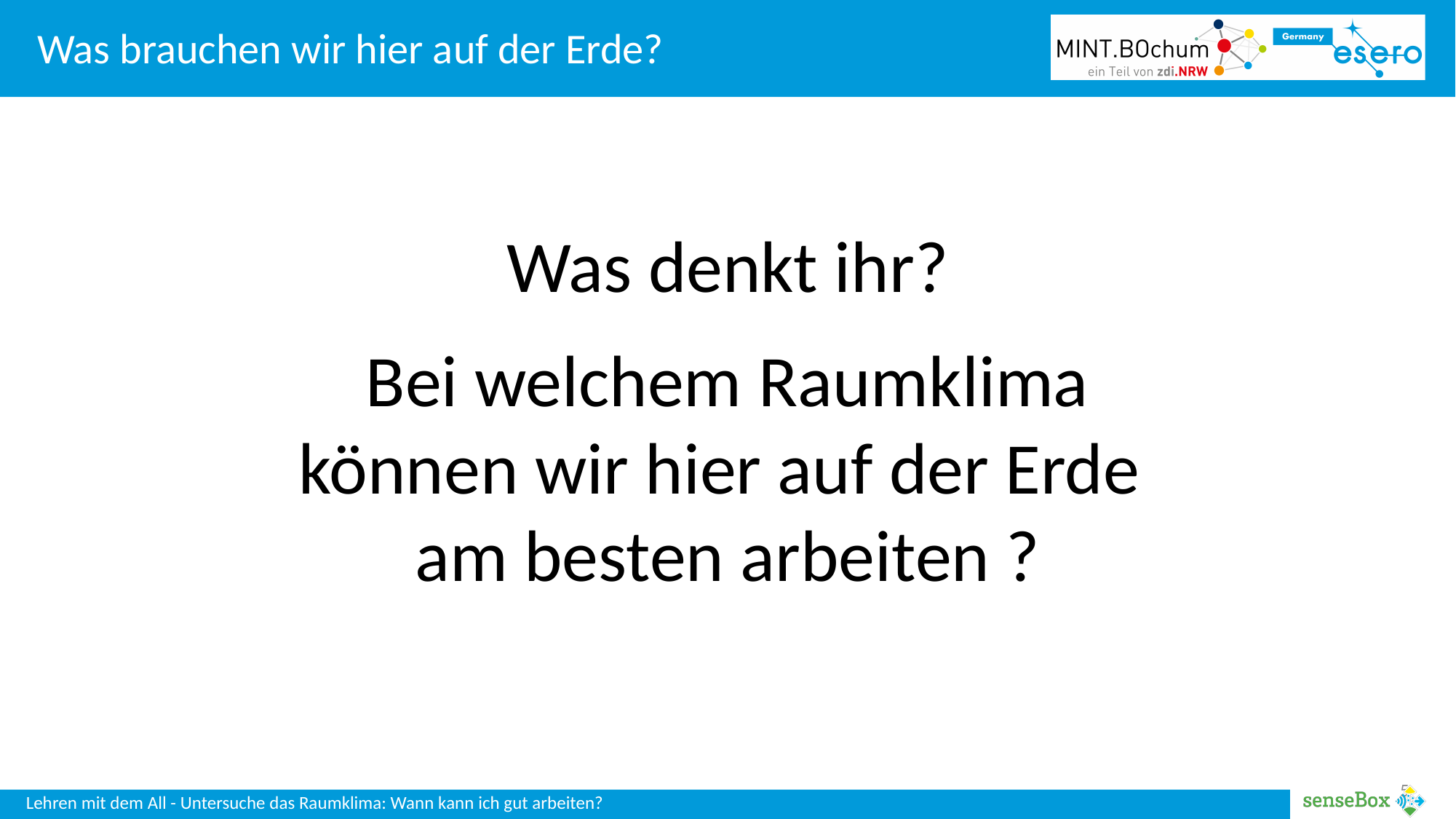

# Was brauchen wir hier auf der Erde?
Was denkt ihr?
Bei welchem Raumklima können wir hier auf der Erde  am besten arbeiten ?